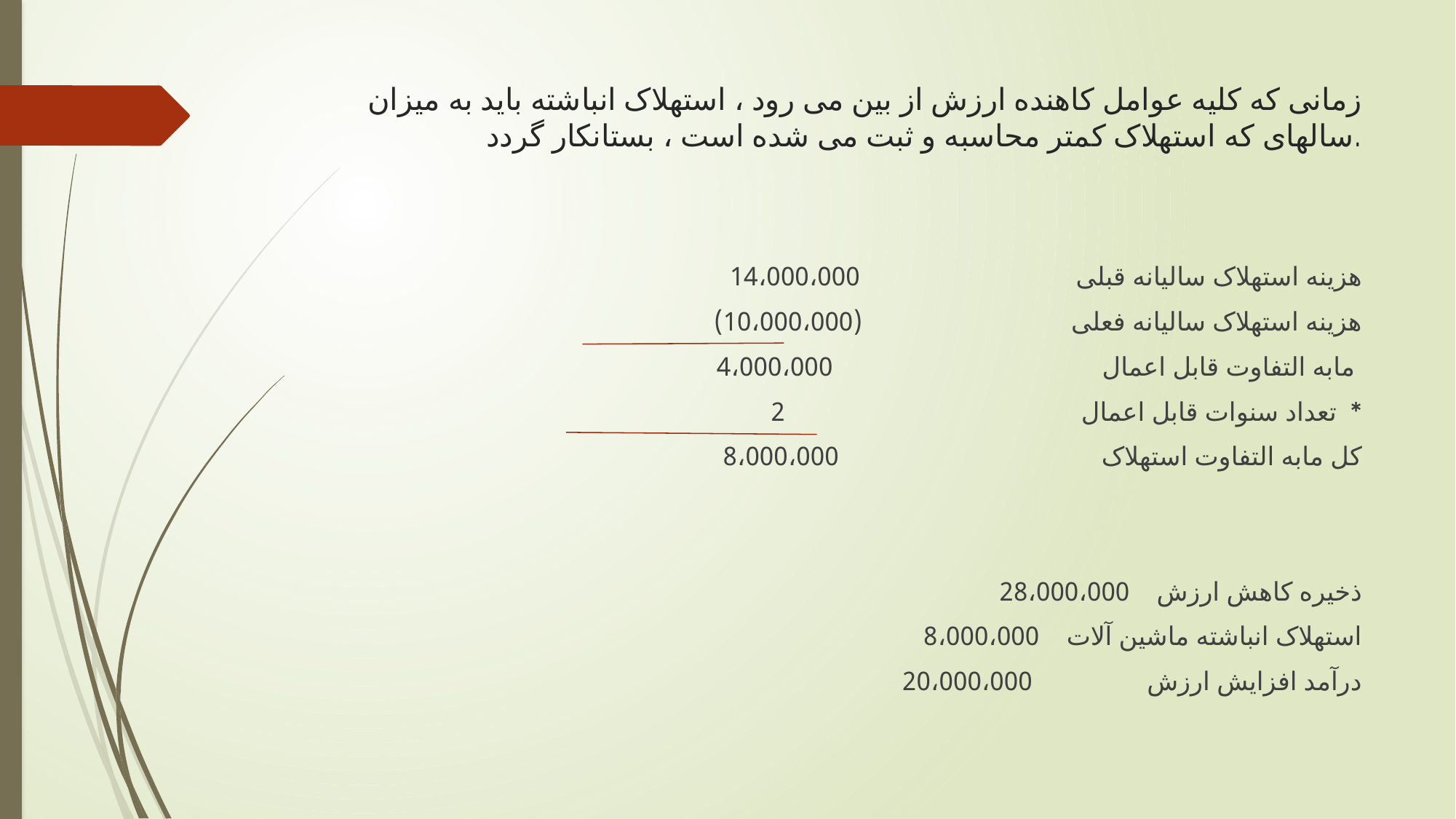

# زمانی که کلیه عوامل کاهنده ارزش از بین می رود ، استهلاک انباشته باید به میزان سالهای که استهلاک کمتر محاسبه و ثبت می شده است ، بستانکار گردد.
هزینه استهلاک سالیانه قبلی                                14،000،000
هزینه استهلاک سالیانه فعلی                               (10،000،000)
مابه التفاوت قابل اعمال                                        4،000،000
تعداد سنوات قابل اعمال                                            2  *
کل مابه التفاوت استهلاک                                       8،000،000

ذخیره کاهش ارزش    28،000،000
                           استهلاک انباشته ماشین آلات    8،000،000
                           درآمد افزایش ارزش                 20،000،000